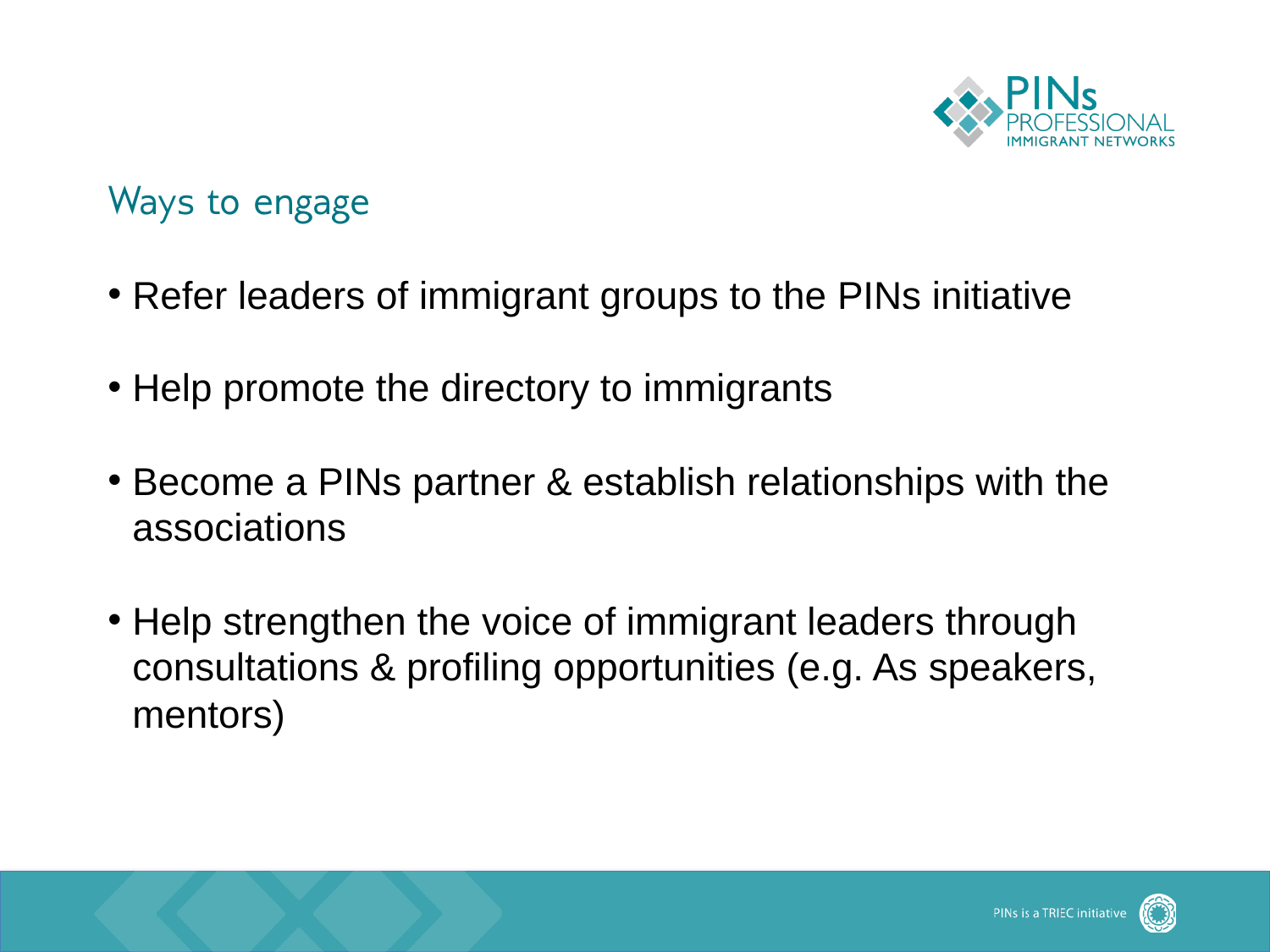

# Ways to engage
Refer leaders of immigrant groups to the PINs initiative

Help promote the directory to immigrants

Become a PINs partner & establish relationships with the associations

Help strengthen the voice of immigrant leaders through consultations & profiling opportunities (e.g. As speakers, mentors)